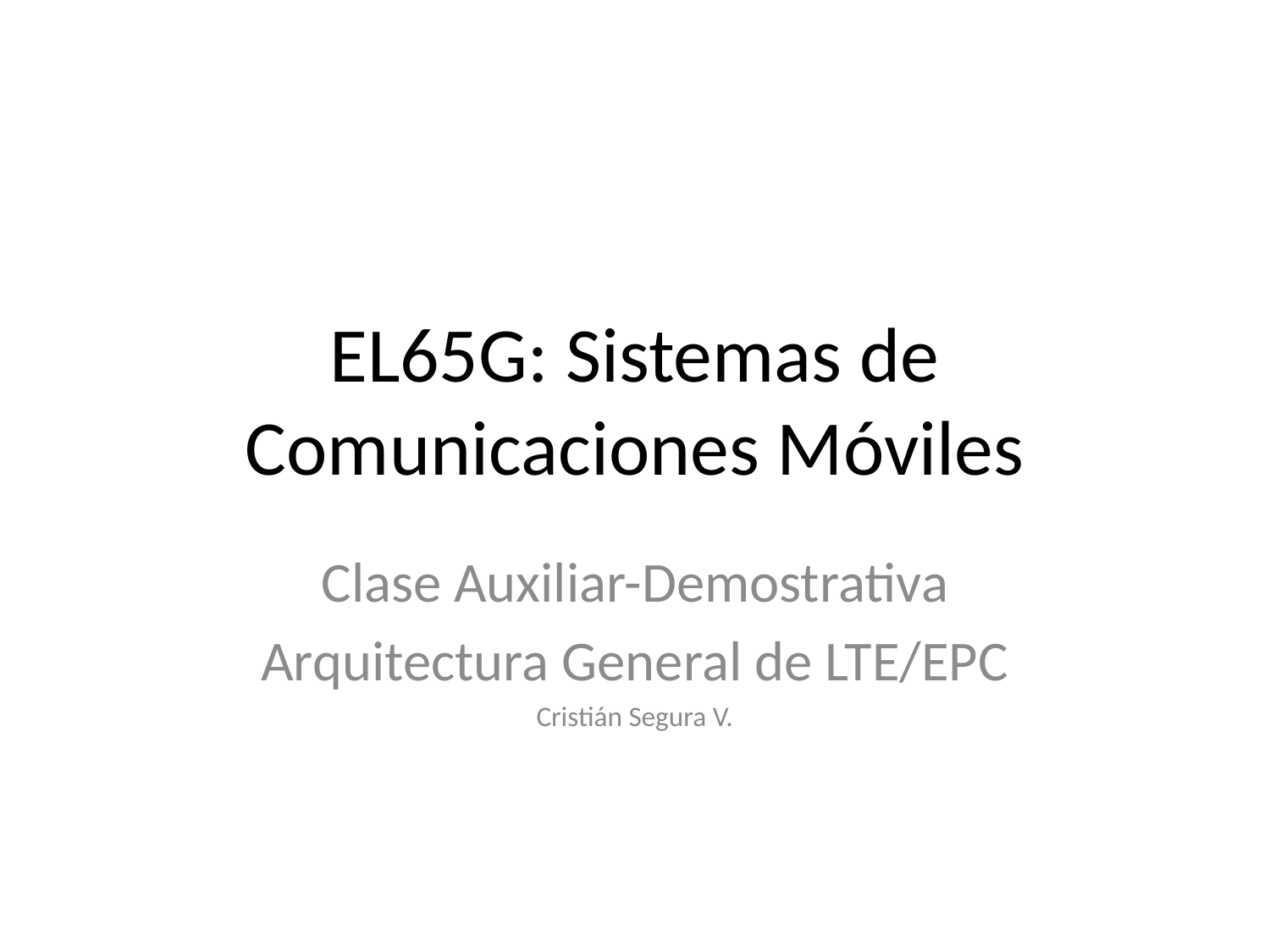

# EL65G: Sistemas de Comunicaciones Móviles
Clase Auxiliar-Demostrativa
Arquitectura General de LTE/EPC
Cristián Segura V.